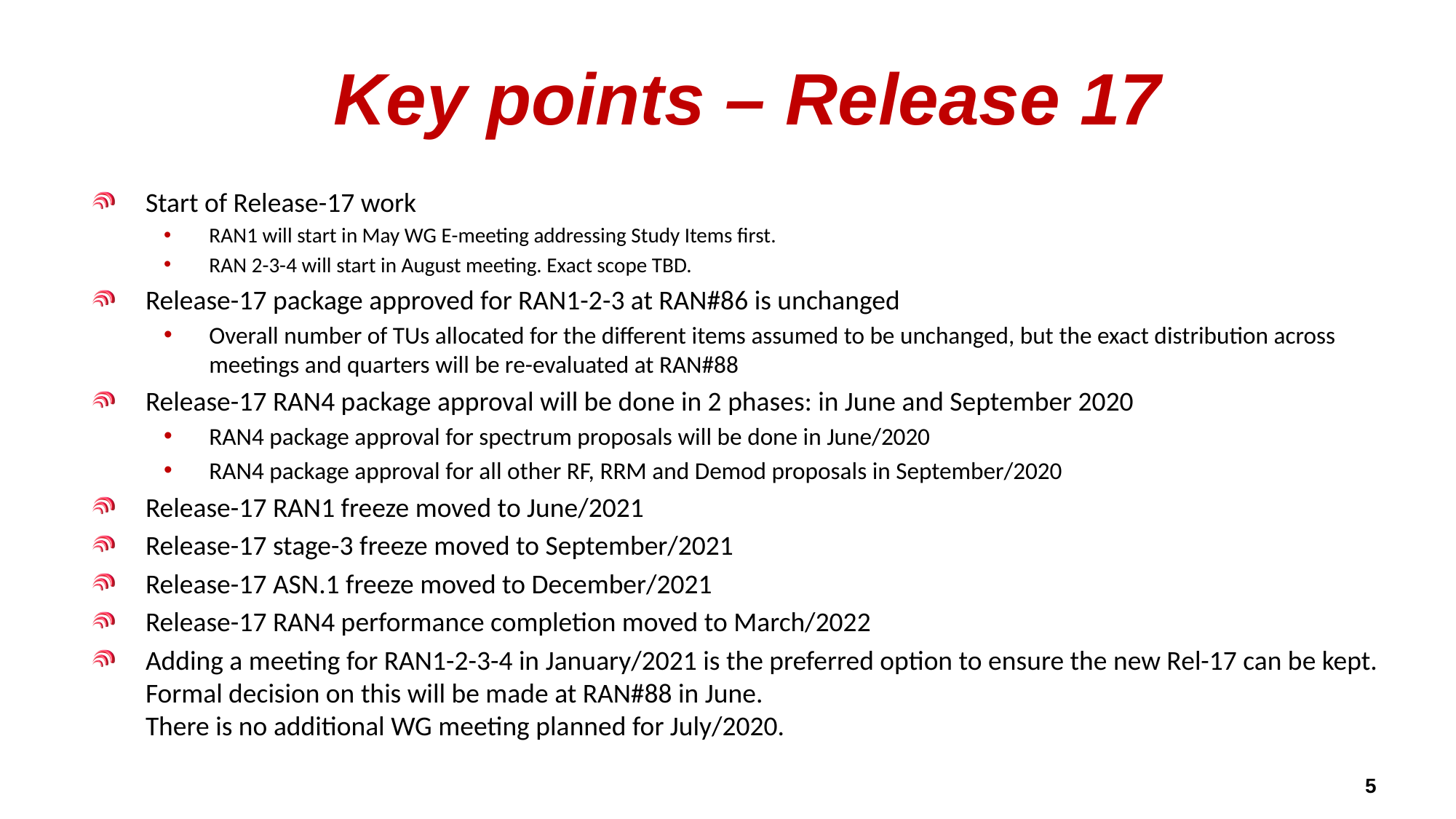

# Key points – Release 17
Start of Release-17 work
RAN1 will start in May WG E-meeting addressing Study Items first.
RAN 2-3-4 will start in August meeting. Exact scope TBD.
Release-17 package approved for RAN1-2-3 at RAN#86 is unchanged
Overall number of TUs allocated for the different items assumed to be unchanged, but the exact distribution across meetings and quarters will be re-evaluated at RAN#88
Release-17 RAN4 package approval will be done in 2 phases: in June and September 2020
RAN4 package approval for spectrum proposals will be done in June/2020
RAN4 package approval for all other RF, RRM and Demod proposals in September/2020
Release-17 RAN1 freeze moved to June/2021
Release-17 stage-3 freeze moved to September/2021
Release-17 ASN.1 freeze moved to December/2021
Release-17 RAN4 performance completion moved to March/2022
Adding a meeting for RAN1-2-3-4 in January/2021 is the preferred option to ensure the new Rel-17 can be kept. Formal decision on this will be made at RAN#88 in June.
There is no additional WG meeting planned for July/2020.